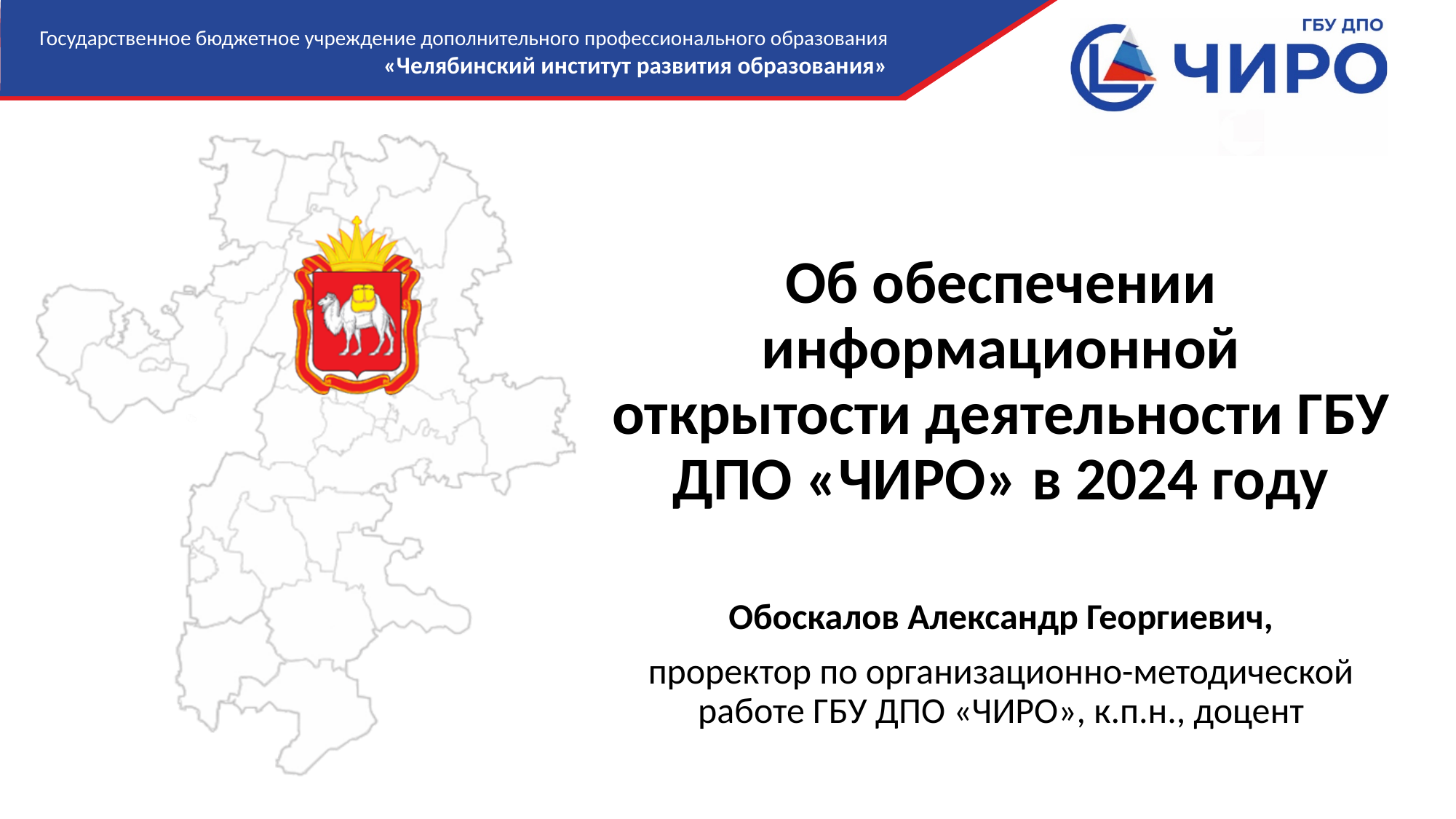

# Об обеспечении информационной открытости деятельности ГБУ ДПО «ЧИРО» в 2024 году
Обоскалов Александр Георгиевич,
проректор по организационно-методической работе ГБУ ДПО «ЧИРО», к.п.н., доцент